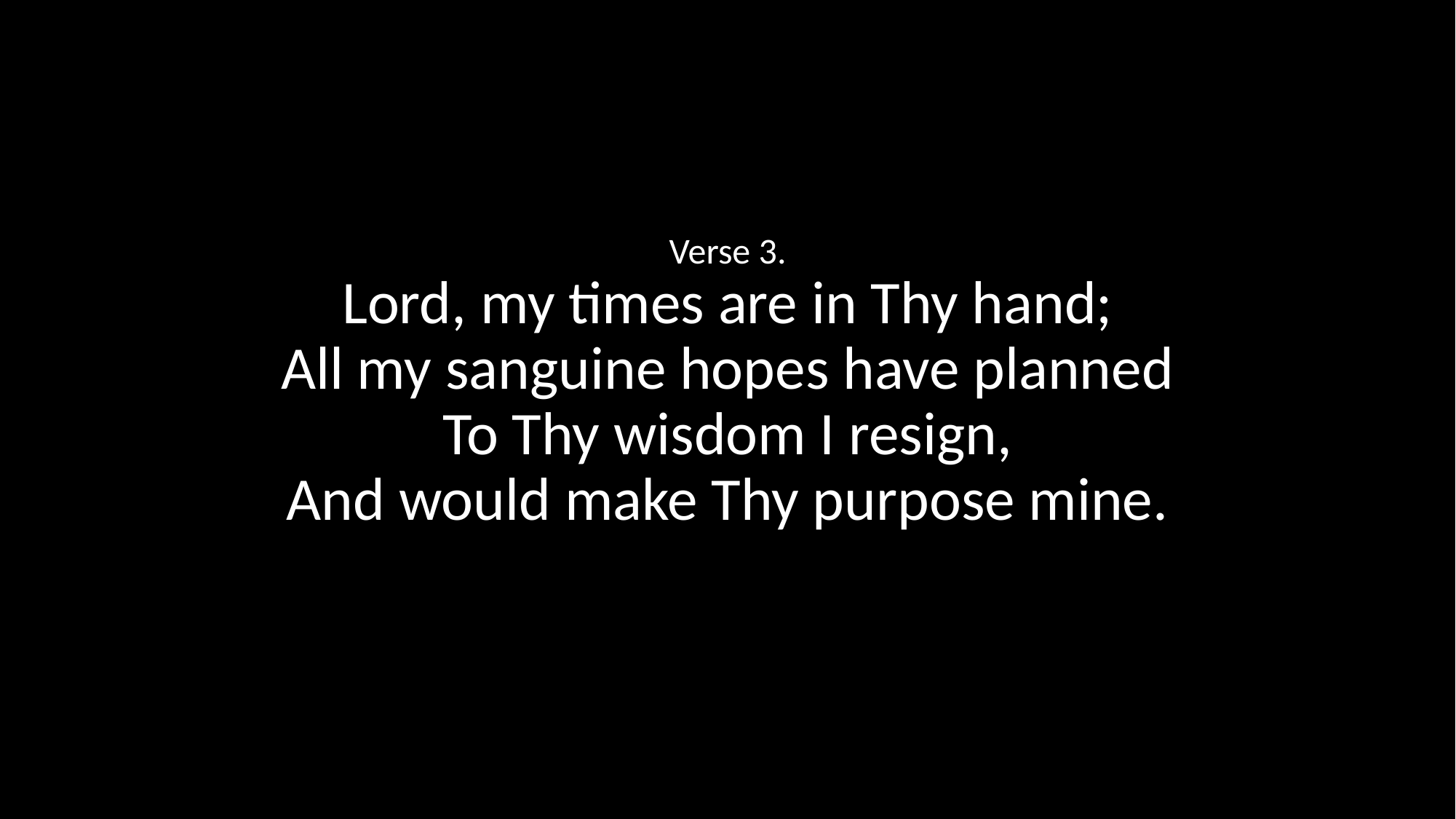

Verse 3.
Lord, my times are in Thy hand;
All my sanguine hopes have planned
To Thy wisdom I resign,
And would make Thy purpose mine.